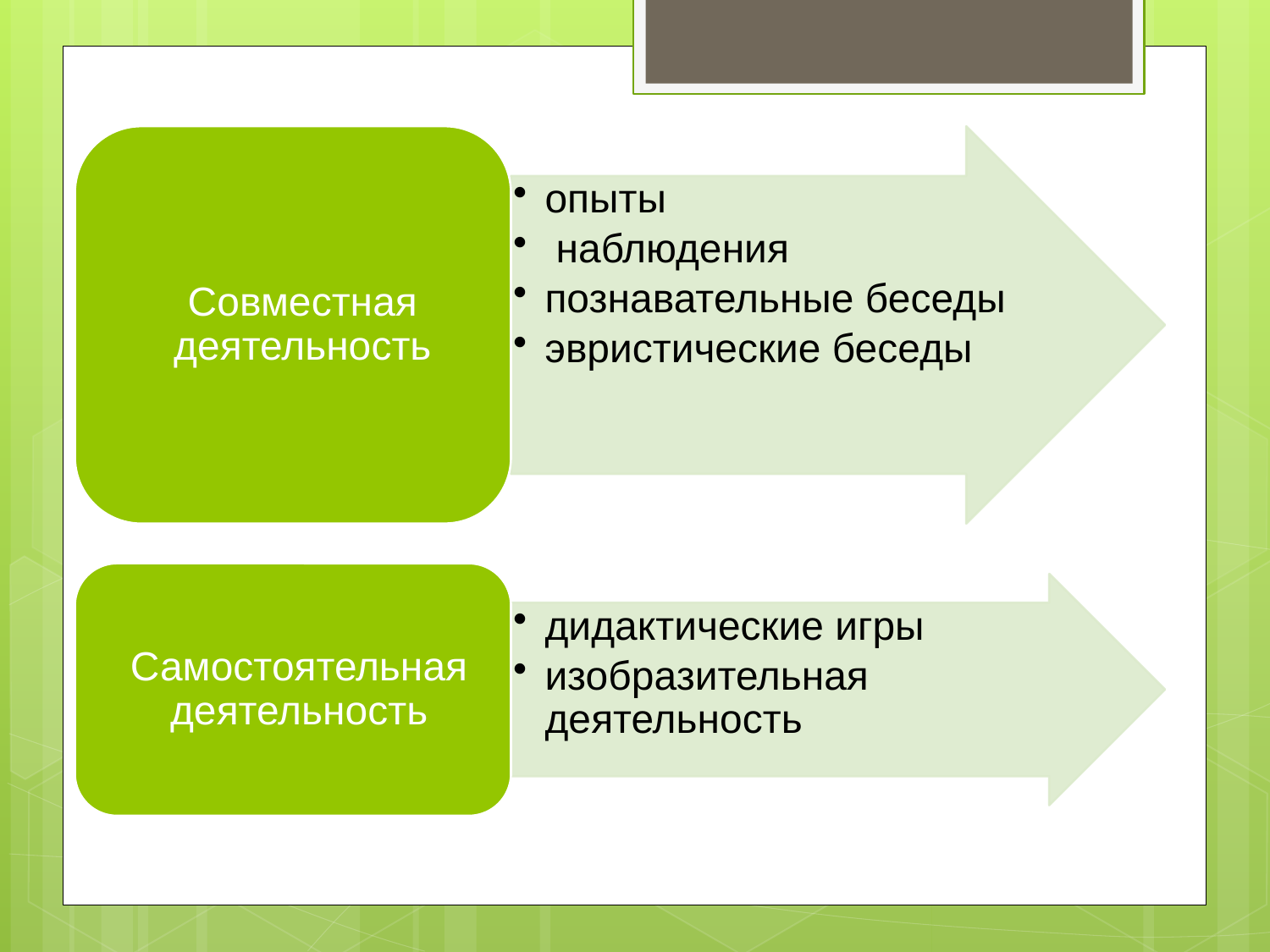

опыты
 наблюдения
познавательные беседы
эвристические беседы
Совместная деятельность
дидактические игры
изобразительная деятельность
Самостоятельная деятельность